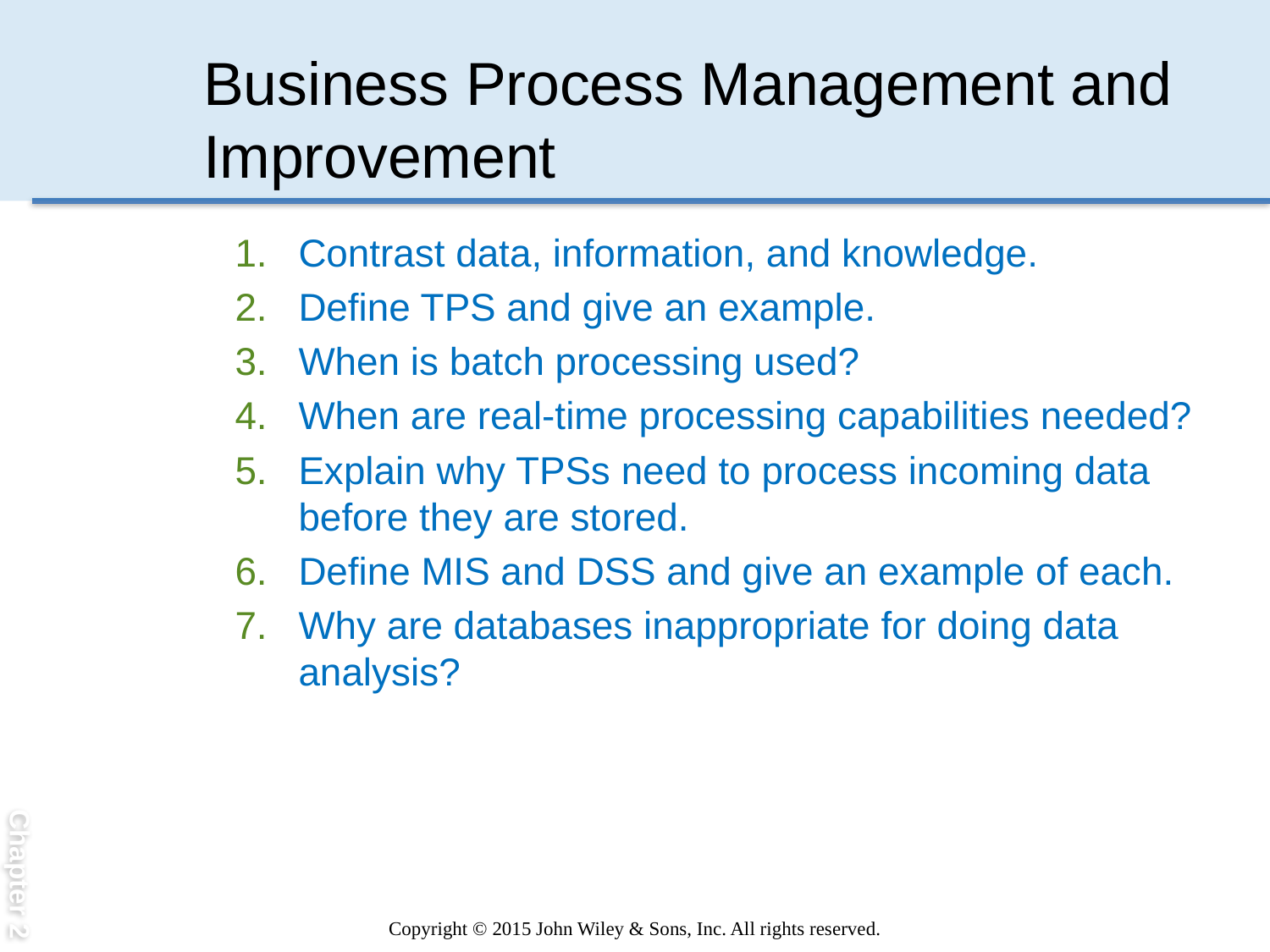

Chapter 2
# Business Process Management and Improvement
Contrast data, information, and knowledge.
Define TPS and give an example.
When is batch processing used?
When are real-time processing capabilities needed?
Explain why TPSs need to process incoming data before they are stored.
Define MIS and DSS and give an example of each.
Why are databases inappropriate for doing data analysis?